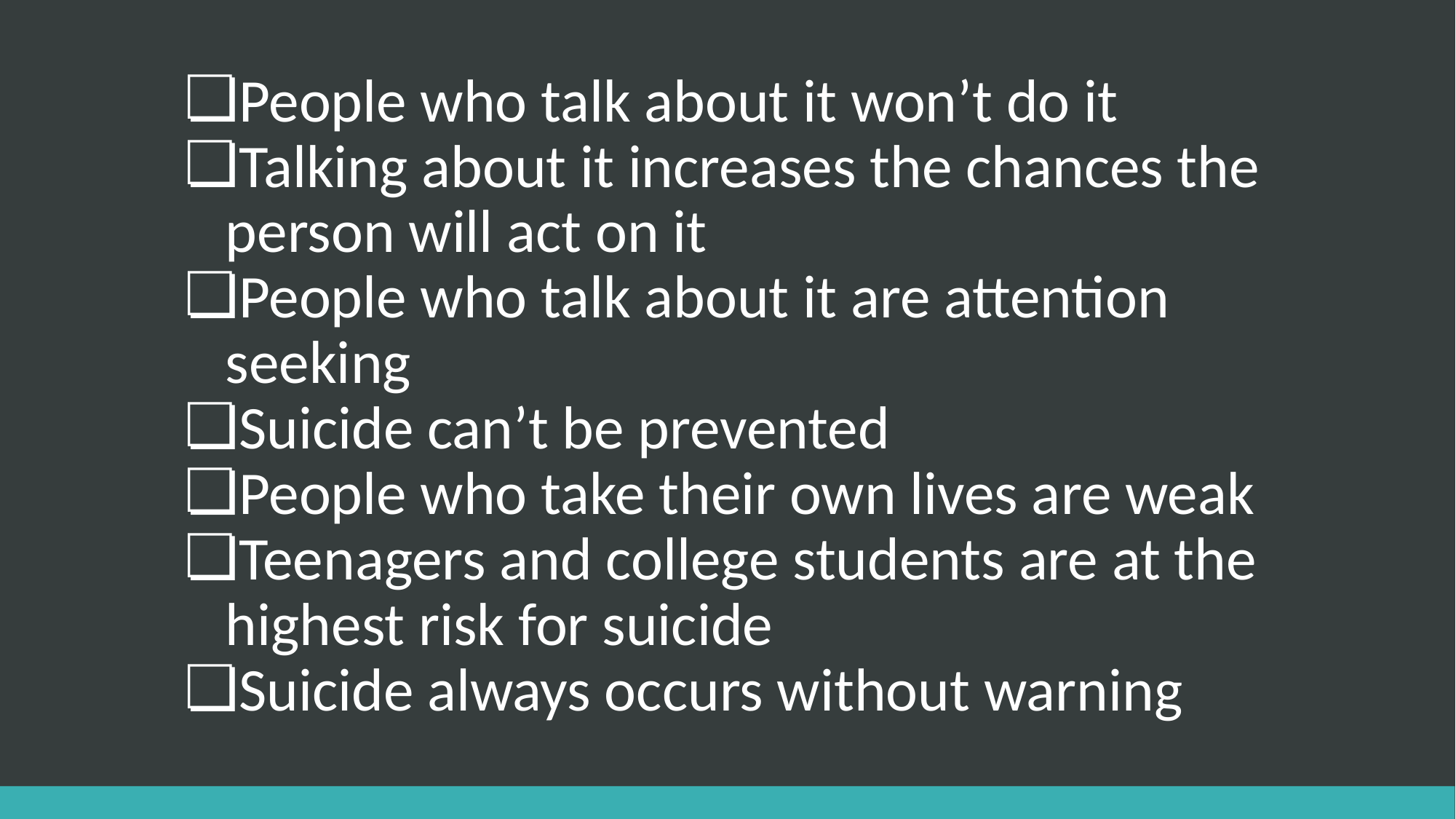

People who talk about it won’t do it
Talking about it increases the chances the person will act on it
People who talk about it are attention seeking
Suicide can’t be prevented
People who take their own lives are weak
Teenagers and college students are at the highest risk for suicide
Suicide always occurs without warning